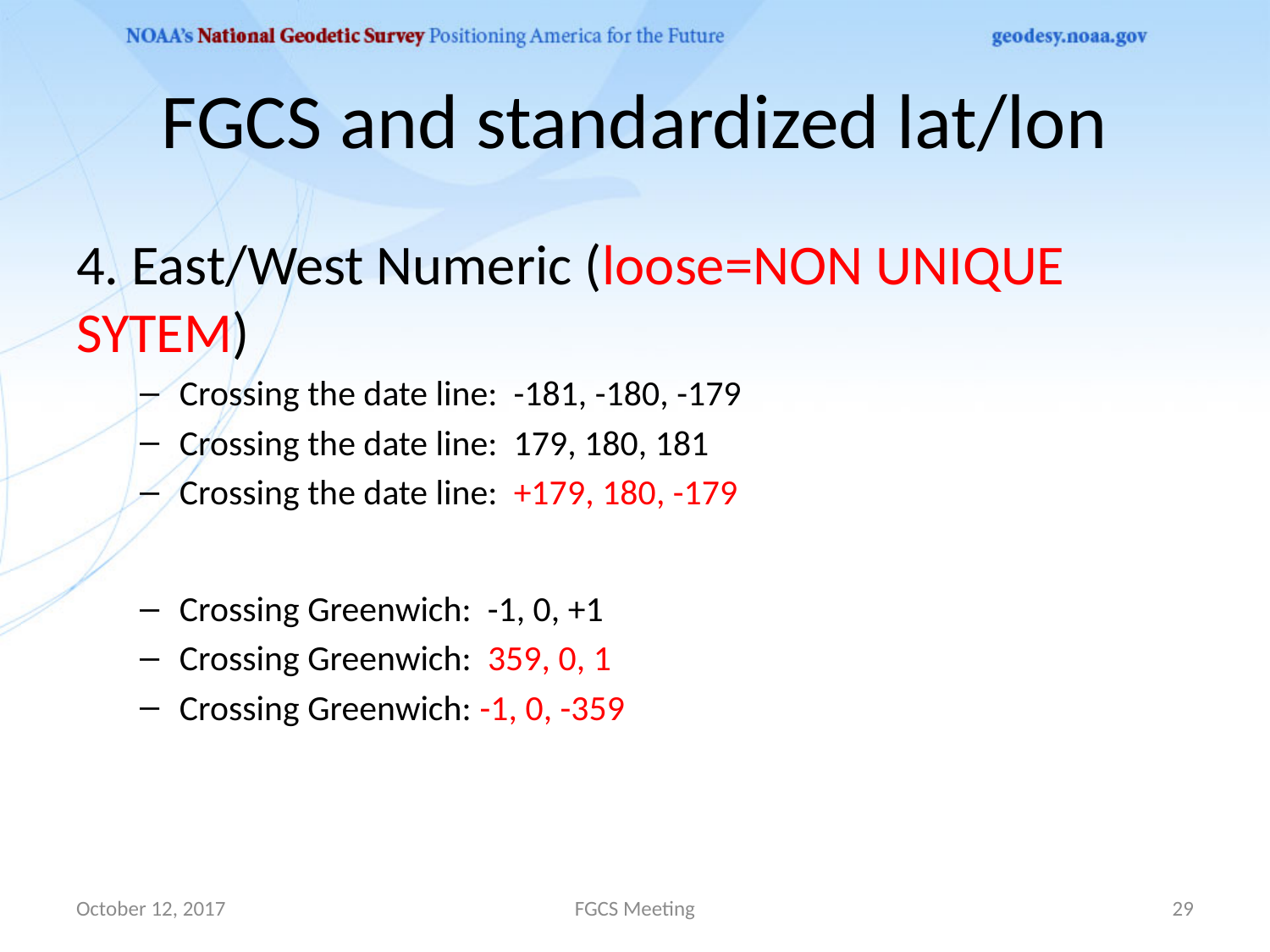

# FGCS and standardized lat/lon
4. East/West Numeric (loose=NON UNIQUE SYTEM)
Crossing the date line:  -181, -180, -179
Crossing the date line:  179, 180, 181
Crossing the date line:  +179, 180, -179

Crossing Greenwich:  -1, 0, +1
Crossing Greenwich:  359, 0, 1
Crossing Greenwich: -1, 0, -359

October 12, 2017
FGCS Meeting
29